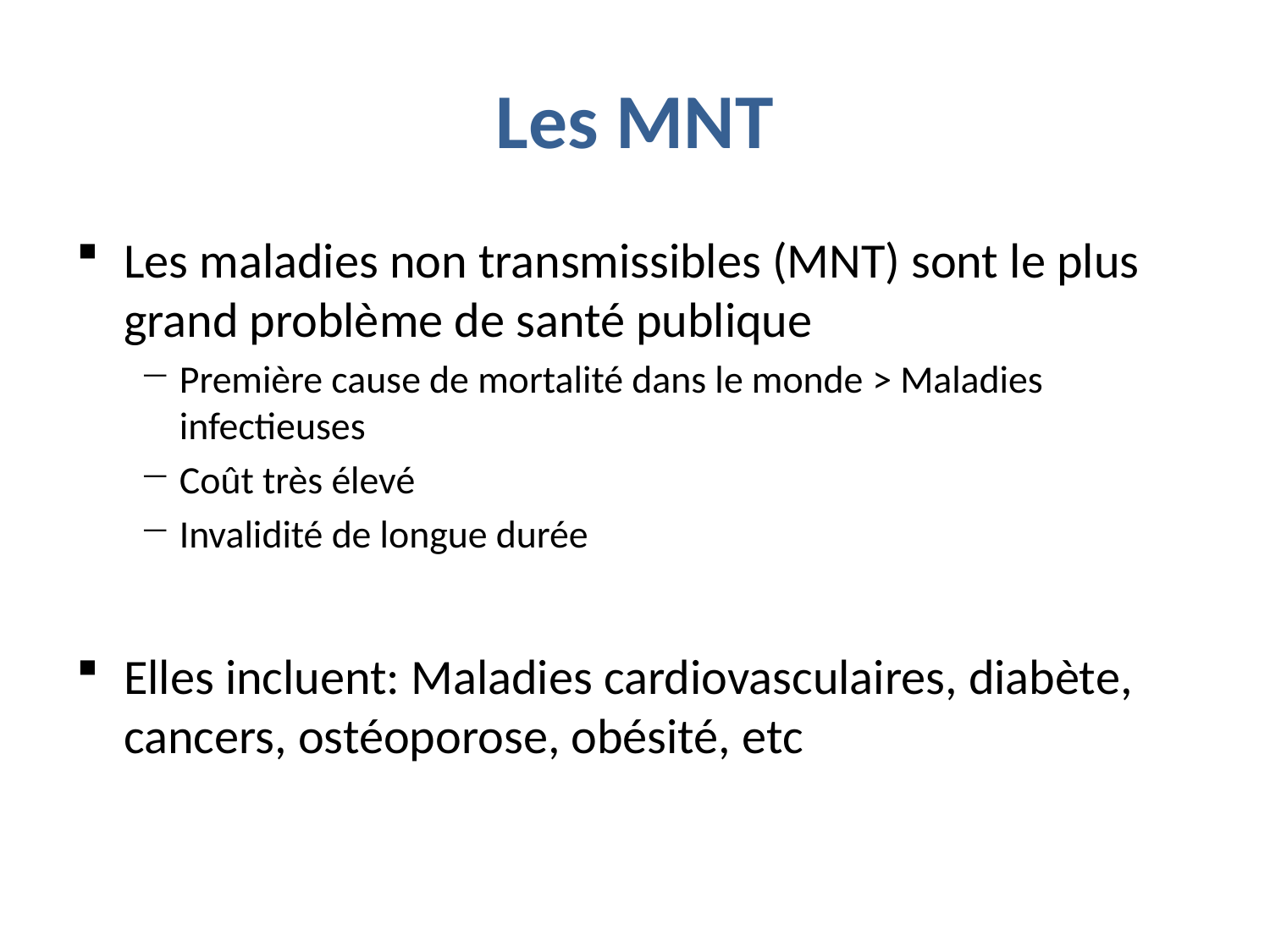

# Les MNT
Les maladies non transmissibles (MNT) sont le plus grand problème de santé publique
Première cause de mortalité dans le monde > Maladies infectieuses
Coût très élevé
Invalidité de longue durée

Elles incluent: Maladies cardiovasculaires, diabète, cancers, ostéoporose, obésité, etc